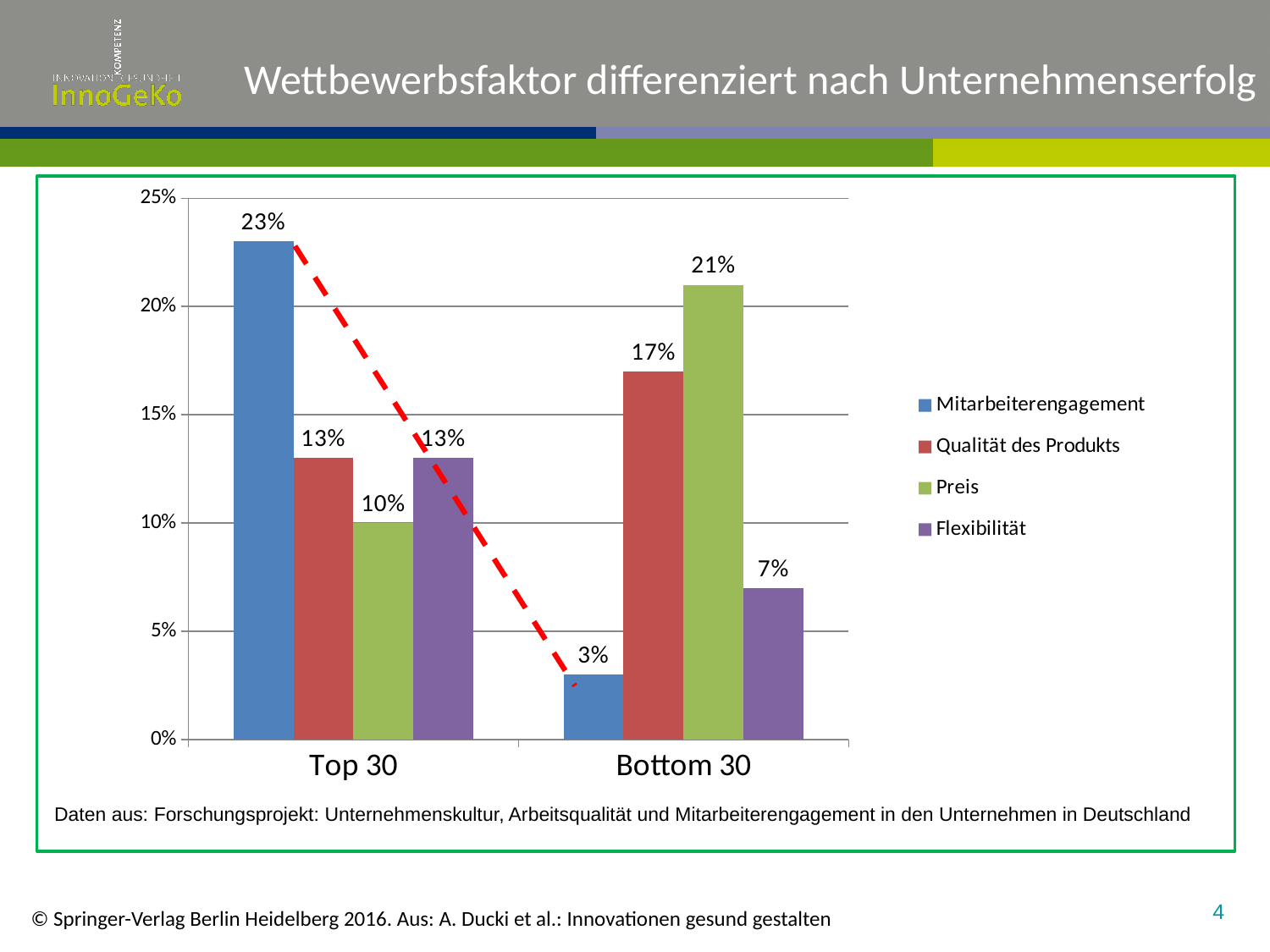

Wettbewerbsfaktor differenziert nach Unternehmenserfolg

### Chart

| Category | Mitarbeiterengagement | Qualität des Produkts | Preis | Flexibilität |
|---|---|---|---|---|
| Top 30 | 0.23 | 0.13 | 0.1 | 0.13 |
| Bottom 30 | 0.03 | 0.17 | 0.21 | 0.07 |
Daten aus: Forschungsprojekt: Unternehmenskultur, Arbeitsqualität und Mitarbeiterengagement in den Unternehmen in Deutschland
4
© Springer-Verlag Berlin Heidelberg 2016. Aus: A. Ducki et al.: Innovationen gesund gestalten